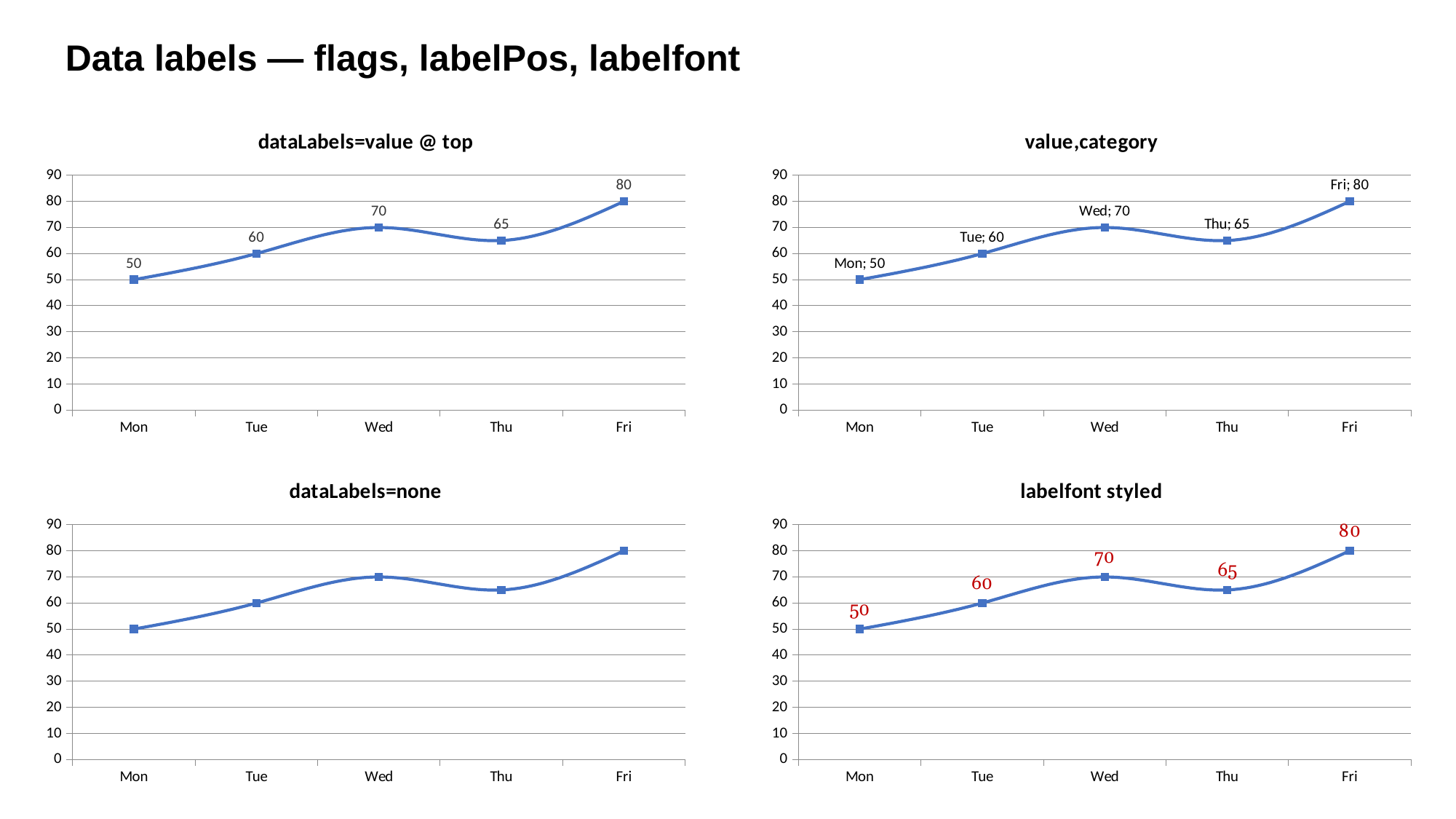

Data labels — flags, labelPos, labelfont

### Chart: dataLabels=value @ top

| Category |  |
|---|---|
| Mon | 50.0 |
| Tue | 60.0 |
| Wed | 70.0 |
| Thu | 65.0 |
| Fri | 80.0 |

### Chart: value,category

| Category |  |
|---|---|
| Mon | 50.0 |
| Tue | 60.0 |
| Wed | 70.0 |
| Thu | 65.0 |
| Fri | 80.0 |

### Chart: dataLabels=none

| Category |  |
|---|---|
| Mon | 50.0 |
| Tue | 60.0 |
| Wed | 70.0 |
| Thu | 65.0 |
| Fri | 80.0 |

### Chart: labelfont styled

| Category |  |
|---|---|
| Mon | 50.0 |
| Tue | 60.0 |
| Wed | 70.0 |
| Thu | 65.0 |
| Fri | 80.0 |